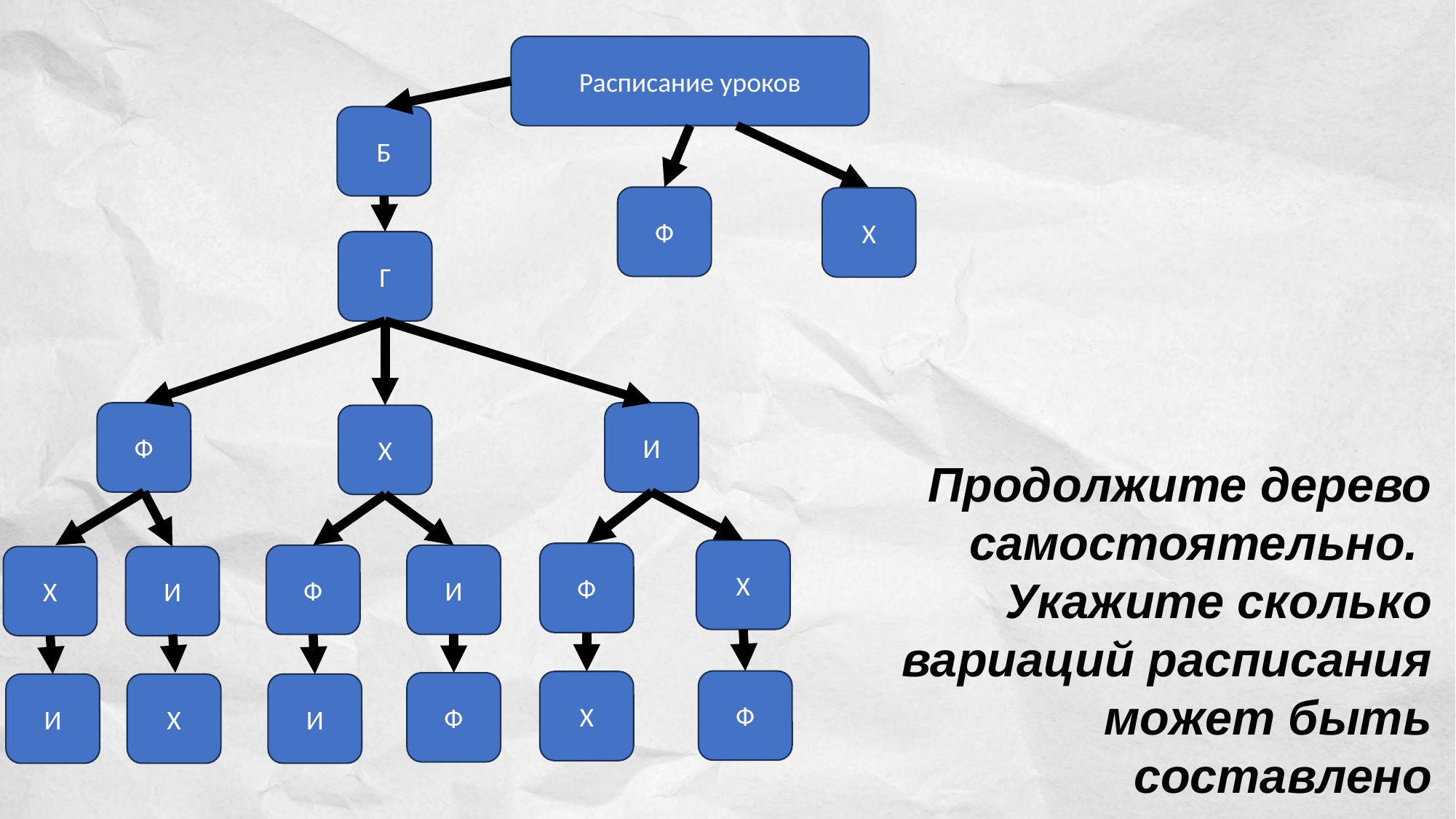

Расписание уроков
Б
Ф
Х
Г
И
Ф
Х
Продолжите дерево самостоятельно.
Укажите сколько вариаций расписания может быть составлено
Х
Ф
И
Ф
Х
И
Ф
Х
Ф
И
Х
И